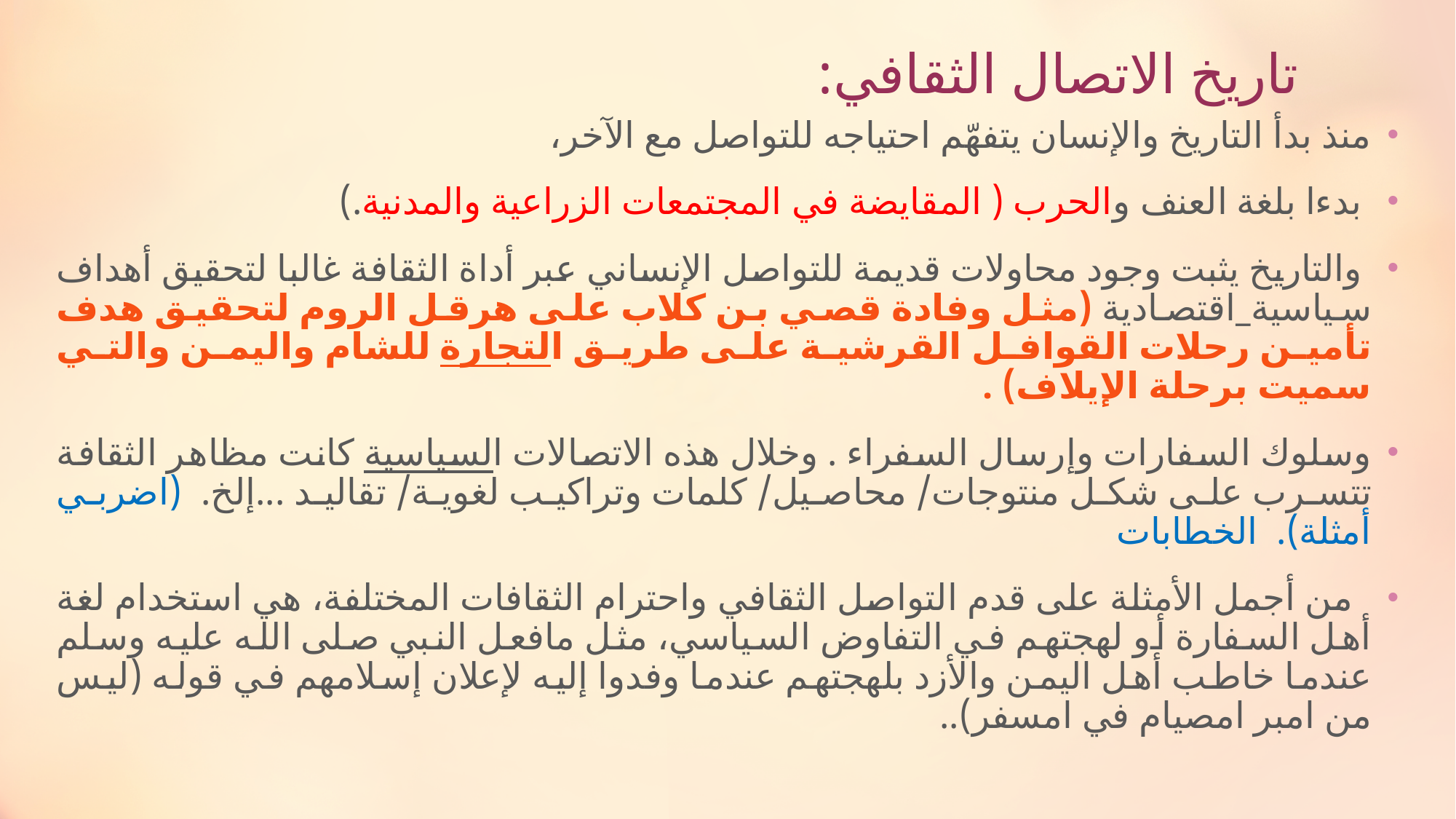

# تاريخ الاتصال الثقافي:
منذ بدأ التاريخ والإنسان يتفهّم احتياجه للتواصل مع الآخر،
 بدءا بلغة العنف والحرب ( المقايضة في المجتمعات الزراعية والمدنية.)
 والتاريخ يثبت وجود محاولات قديمة للتواصل الإنساني عبر أداة الثقافة غالبا لتحقيق أهداف سياسية_اقتصادية (مثل وفادة قصي بن كلاب على هرقل الروم لتحقيق هدف تأمين رحلات القوافل القرشية على طريق التجارة للشام واليمن والتي سميت برحلة الإيلاف) .
وسلوك السفارات وإرسال السفراء . وخلال هذه الاتصالات السياسية كانت مظاهر الثقافة تتسرب على شكل منتوجات/ محاصيل/ كلمات وتراكيب لغوية/ تقاليد ...إلخ.  (اضربي أمثلة).  الخطابات
  من أجمل الأمثلة على قدم التواصل الثقافي واحترام الثقافات المختلفة، هي استخدام لغة أهل السفارة أو لهجتهم في التفاوض السياسي، مثل مافعل النبي صلى الله عليه وسلم عندما خاطب أهل اليمن والأزد بلهجتهم عندما وفدوا إليه لإعلان إسلامهم في قوله (ليس من امبر امصيام في امسفر)..